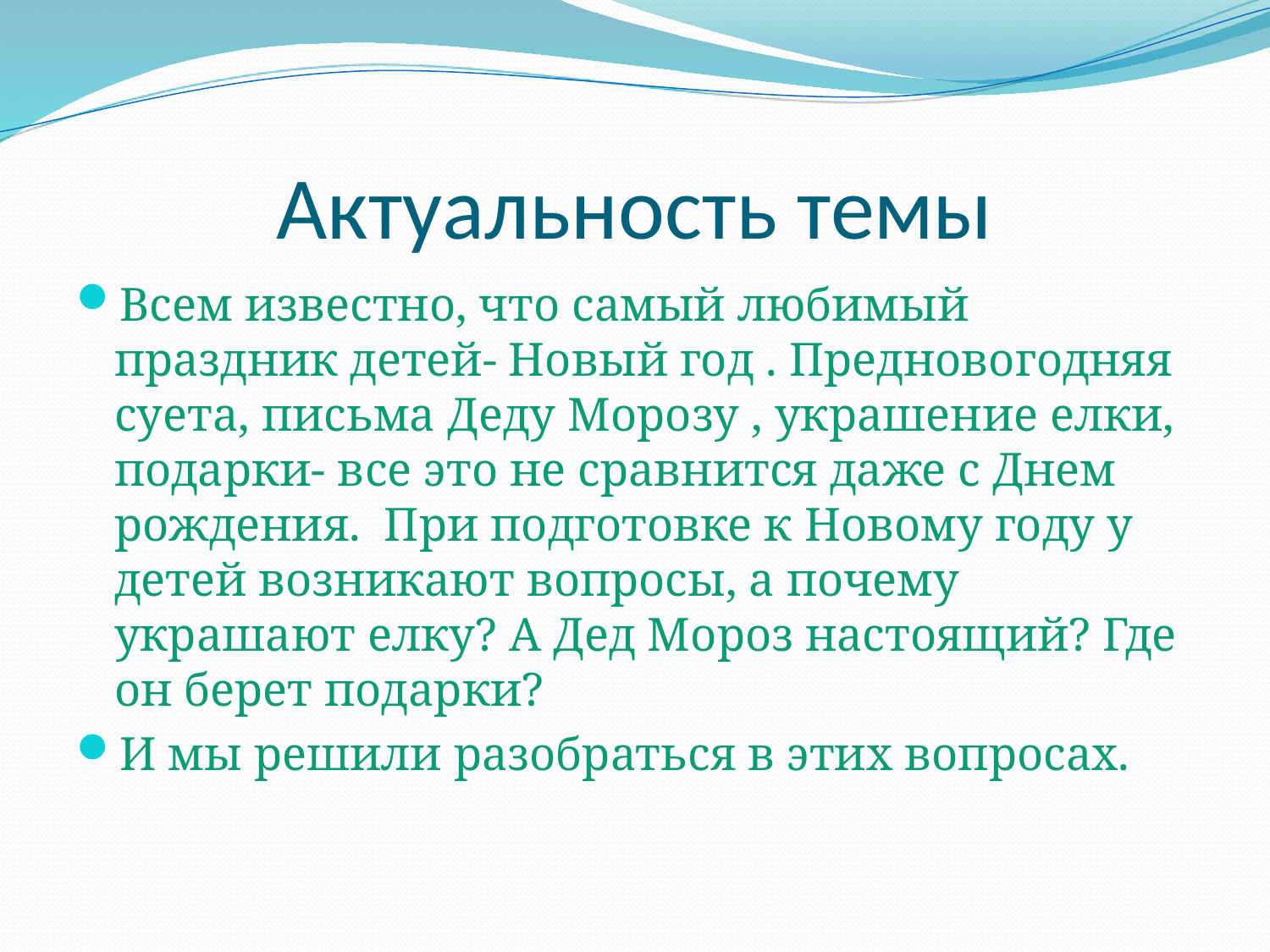

# Актуальность темы
Всем известно, что самый любимый праздник детей- Новый год . Предновогодняя суета, письма Деду Морозу , украшение елки, подарки- все это не сравнится даже с Днем рождения.  При подготовке к Новому году у детей возникают вопросы, а почему украшают елку? А Дед Мороз настоящий? Где он берет подарки?
И мы решили разобраться в этих вопросах.